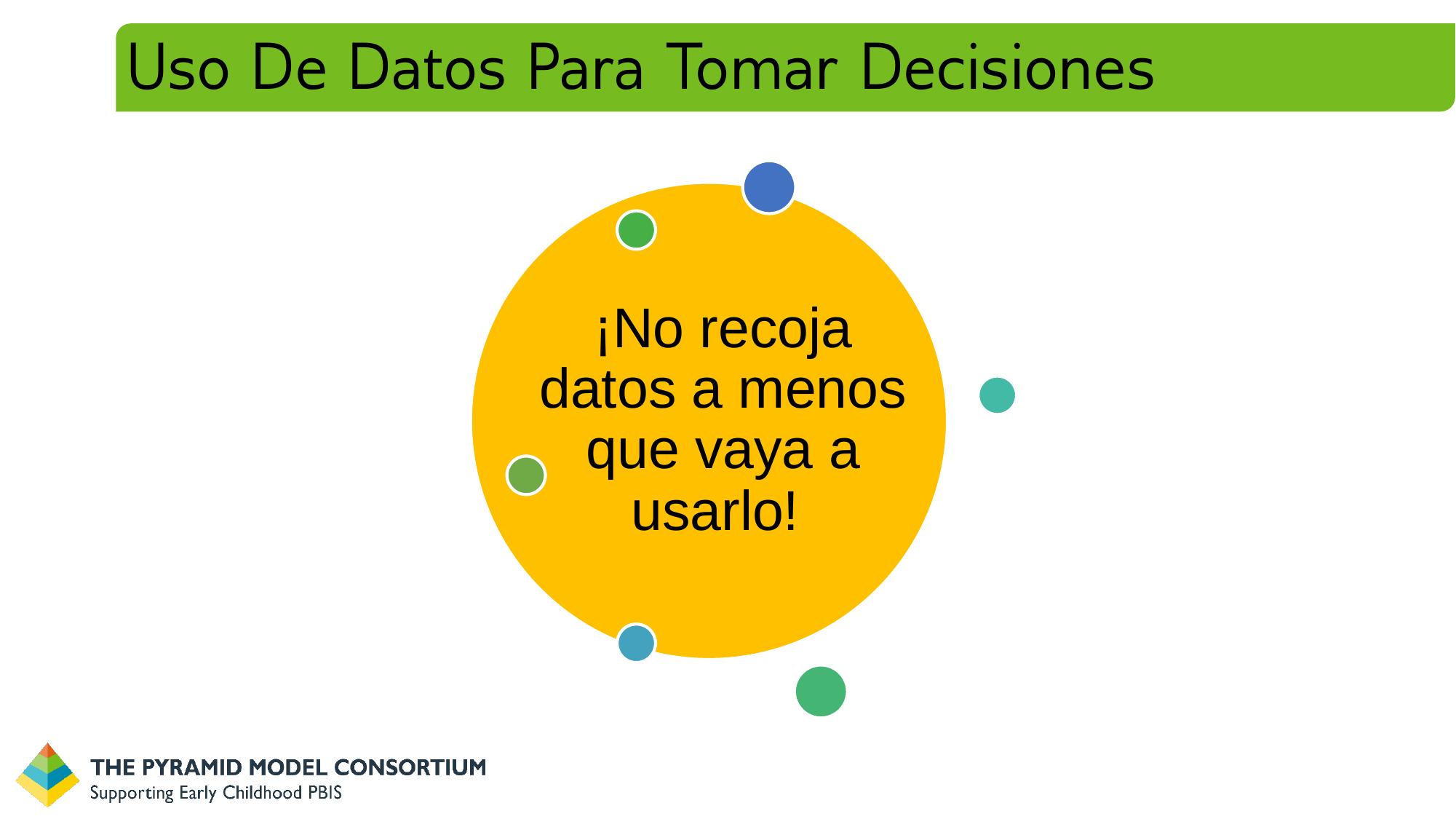

# Uso De Datos Para Tomar Decisiones

¡No recoja datos a menos que vaya a usarlo!